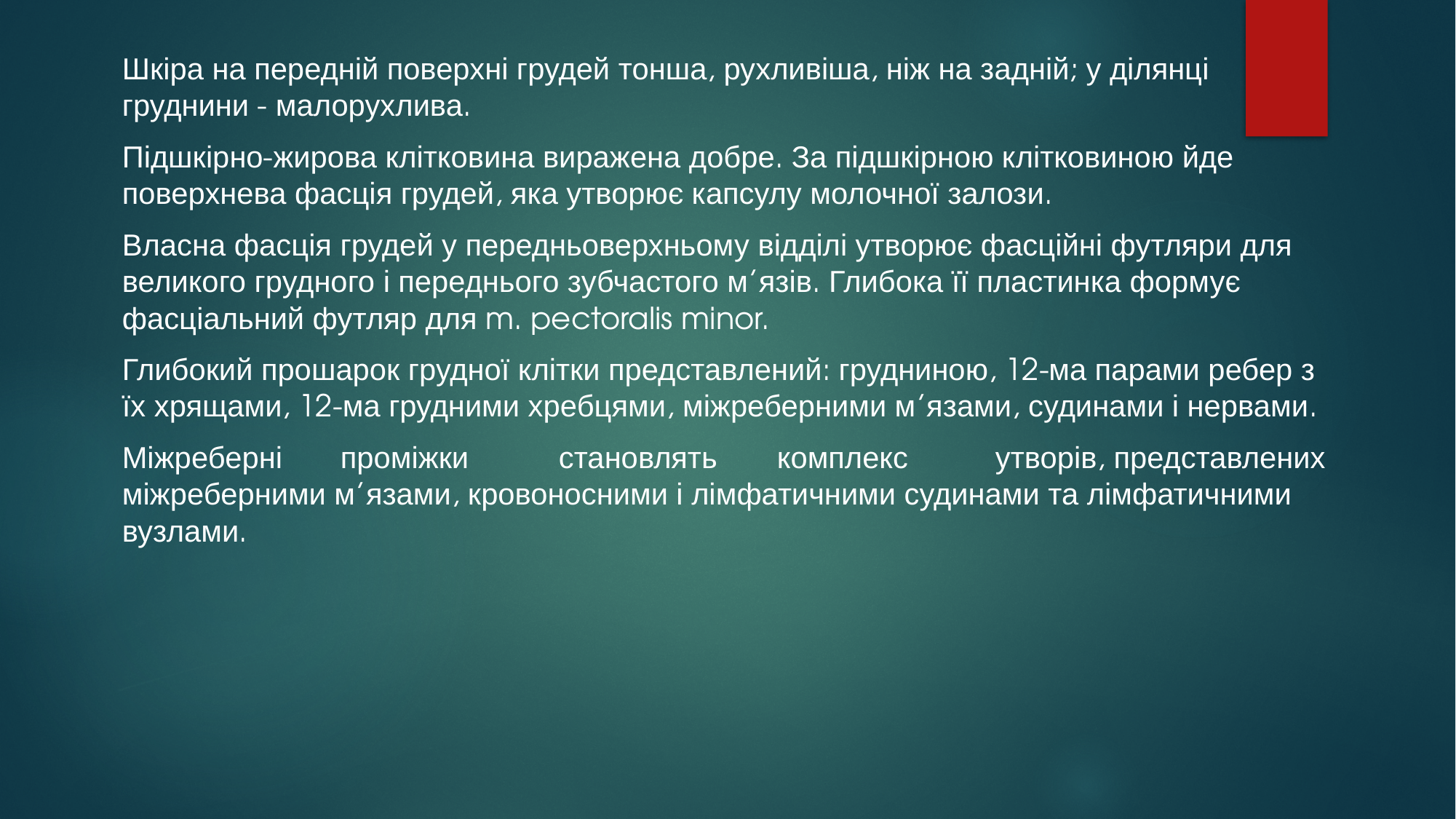

Шкіра на передній поверхні грудей тонша, рухливіша, ніж на задній; у ділянці груднини - малорухлива.
Підшкірно-жирова клітковина виражена добре. За підшкірною клітковиною йде поверхнева фасція грудей, яка утворює капсулу молочної залози.
Власна фасція грудей у передньоверхньому відділі утворює фасційні футляри для великого грудного і переднього зубчастого м’язів. Глибока її пластинка формує фасціальний футляр для m. pectoralis minor.
Глибокий прошарок грудної клітки представлений: грудниною, 12-ма парами ребер з їх хрящами, 12-ма грудними хребцями, міжреберними м’язами, судинами і нервами.
Міжреберні	проміжки	становлять	комплекс	утворів, представлених міжреберними м’язами, кровоносними і лімфатичними судинами та лімфатичними вузлами.